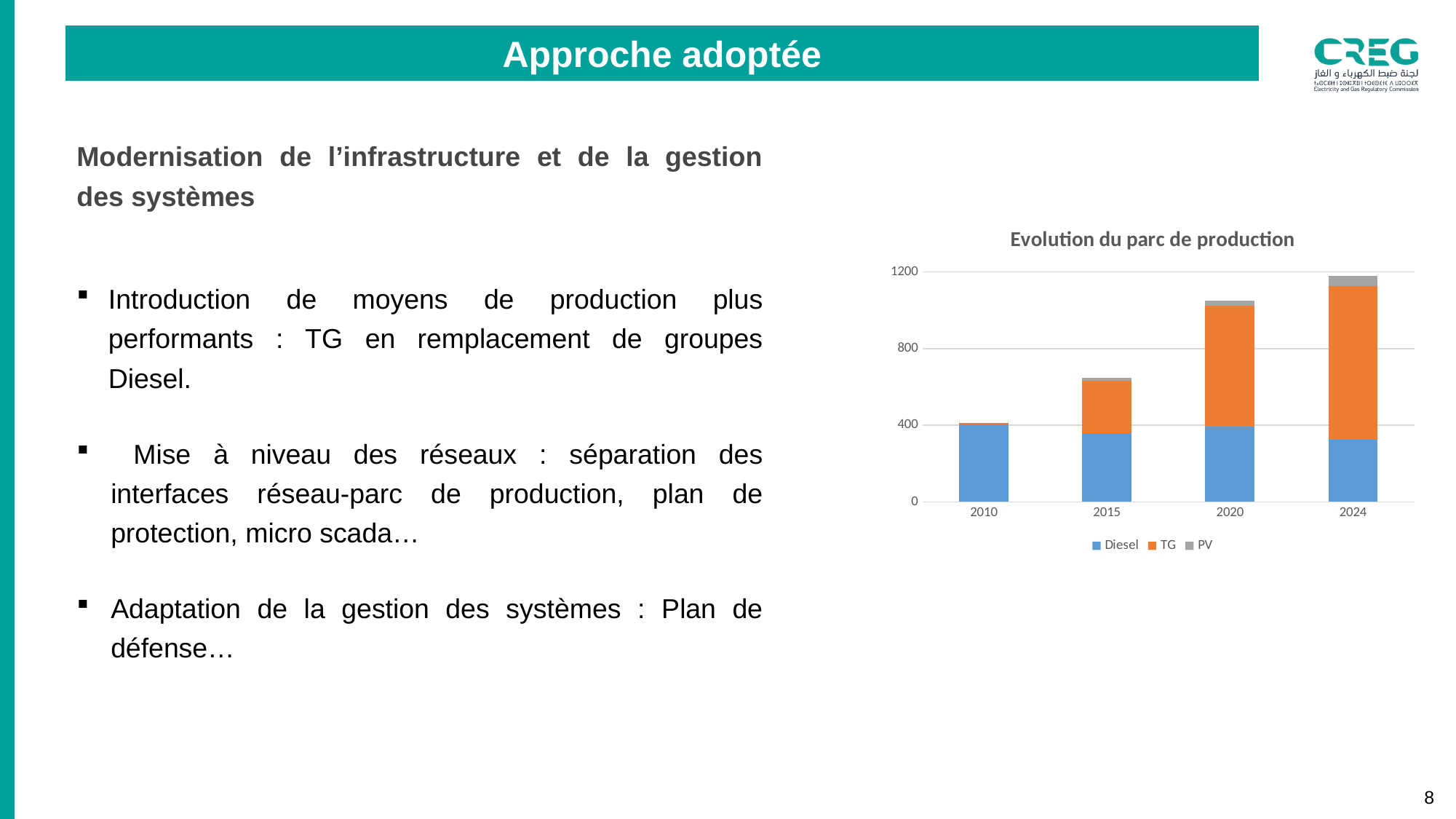

Approche adoptée
Modernisation de l’infrastructure et de la gestion des systèmes
Introduction de moyens de production plus performants : TG en remplacement de groupes Diesel.
 Mise à niveau des réseaux : séparation des interfaces réseau-parc de production, plan de protection, micro scada…
Adaptation de la gestion des systèmes : Plan de défense…

### Chart: Evolution du parc de production

| Category |  |  |  |
|---|---|---|---|
| 2010 | 402.5 | 9.0 | 0.0 |
| 2015 | 357.5 | 274.0 | 16.0 |
| 2020 | 394.3 | 631.0 | 25.0 |
| 2024 | 324.0 | 801.0 | 53.0 |
8